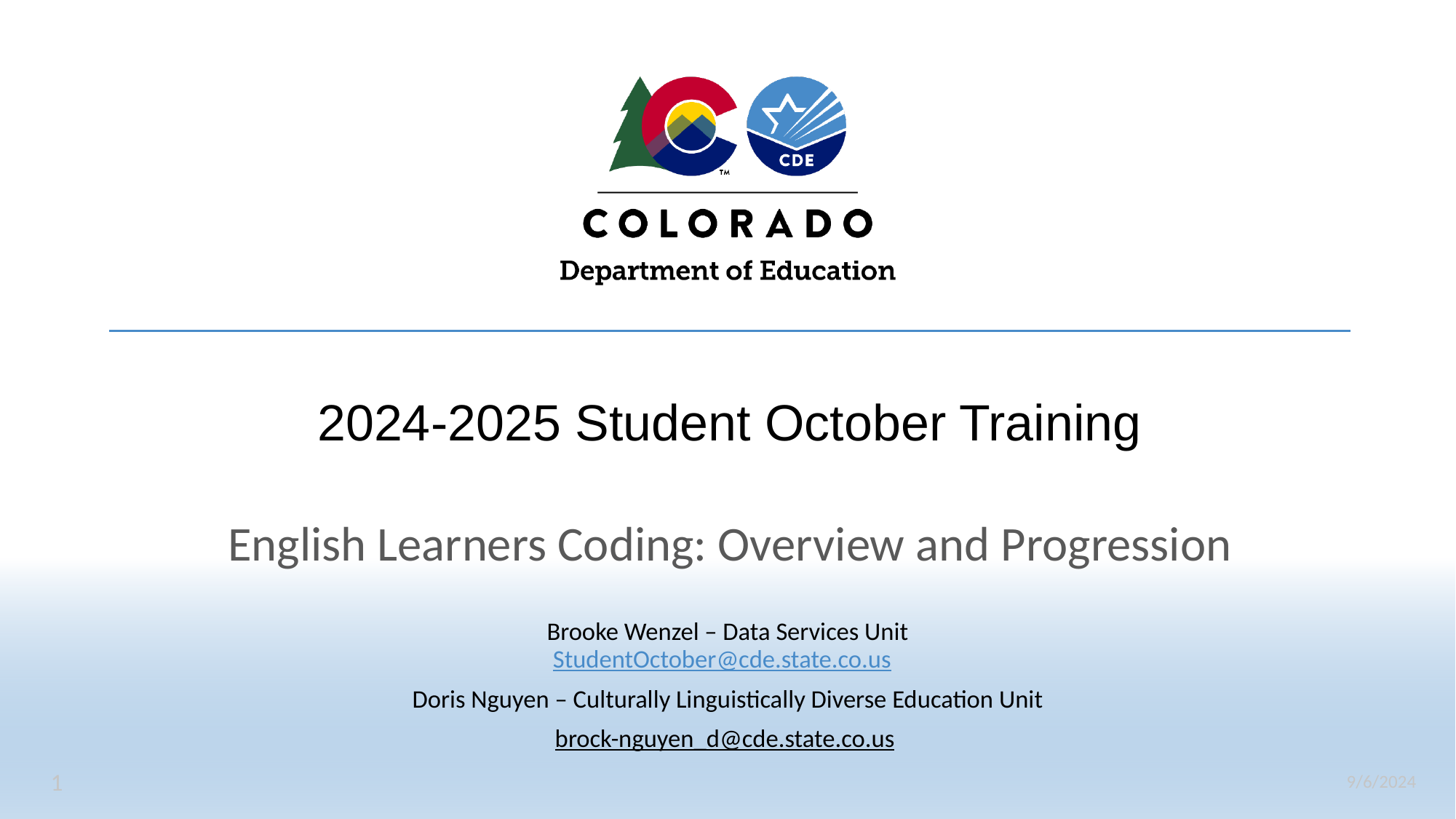

# 2024-2025 Student October Training
English Learners Coding: Overview and Progression
Brooke Wenzel – Data Services Unit
StudentOctober@cde.state.co.us
Doris Nguyen – Culturally Linguistically Diverse Education Unit
brock-nguyen_d@cde.state.co.us

1
9/6/2024